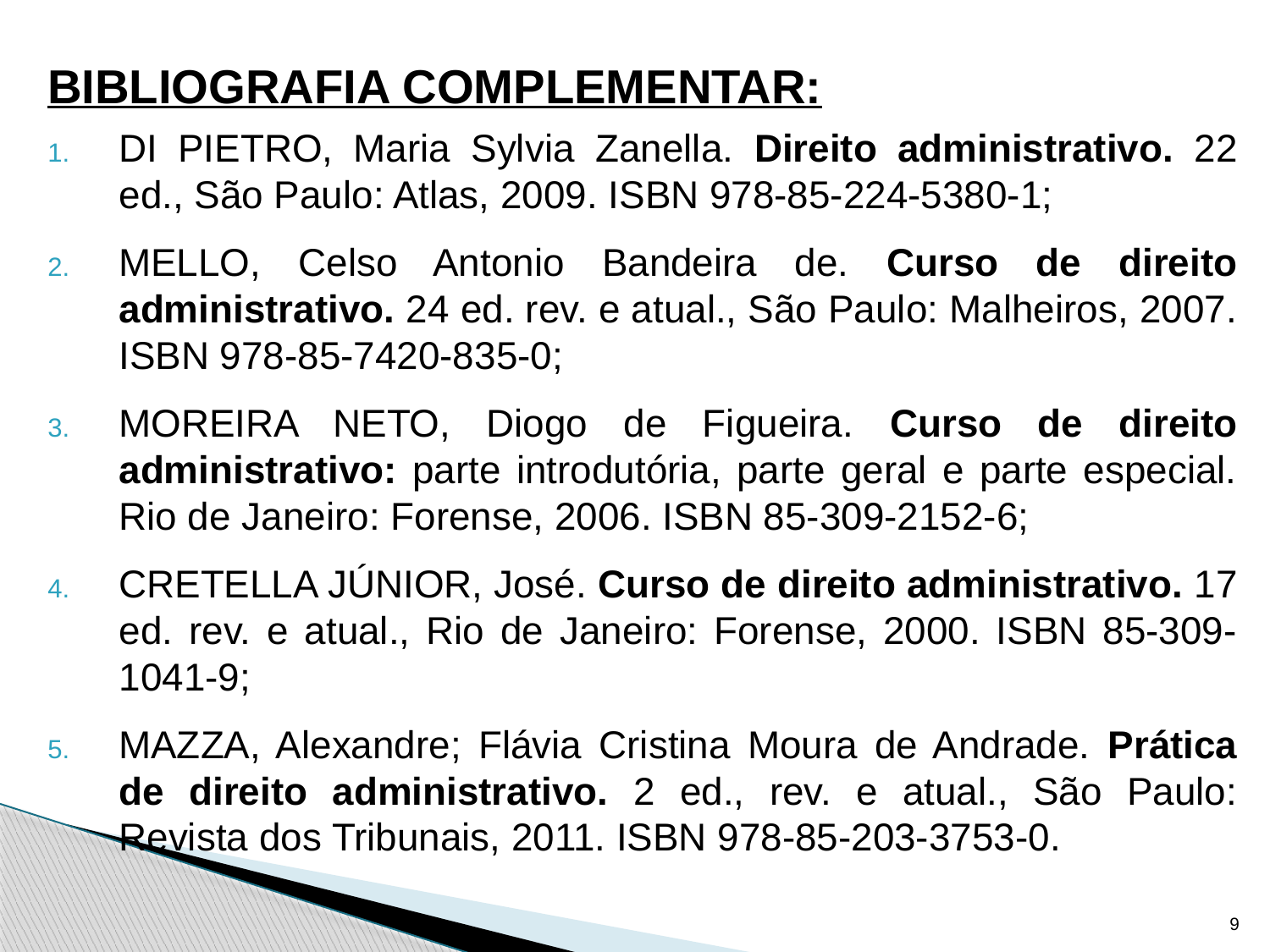

BIBLIOGRAFIA COMPLEMENTAR:
DI PIETRO, Maria Sylvia Zanella. Direito administrativo. 22 ed., São Paulo: Atlas, 2009. ISBN 978-85-224-5380-1;
MELLO, Celso Antonio Bandeira de. Curso de direito administrativo. 24 ed. rev. e atual., São Paulo: Malheiros, 2007. ISBN 978-85-7420-835-0;
MOREIRA NETO, Diogo de Figueira. Curso de direito administrativo: parte introdutória, parte geral e parte especial. Rio de Janeiro: Forense, 2006. ISBN 85-309-2152-6;
CRETELLA JÚNIOR, José. Curso de direito administrativo. 17 ed. rev. e atual., Rio de Janeiro: Forense, 2000. ISBN 85-309-1041-9;
MAZZA, Alexandre; Flávia Cristina Moura de Andrade. Prática de direito administrativo. 2 ed., rev. e atual., São Paulo: Revista dos Tribunais, 2011. ISBN 978-85-203-3753-0.

9